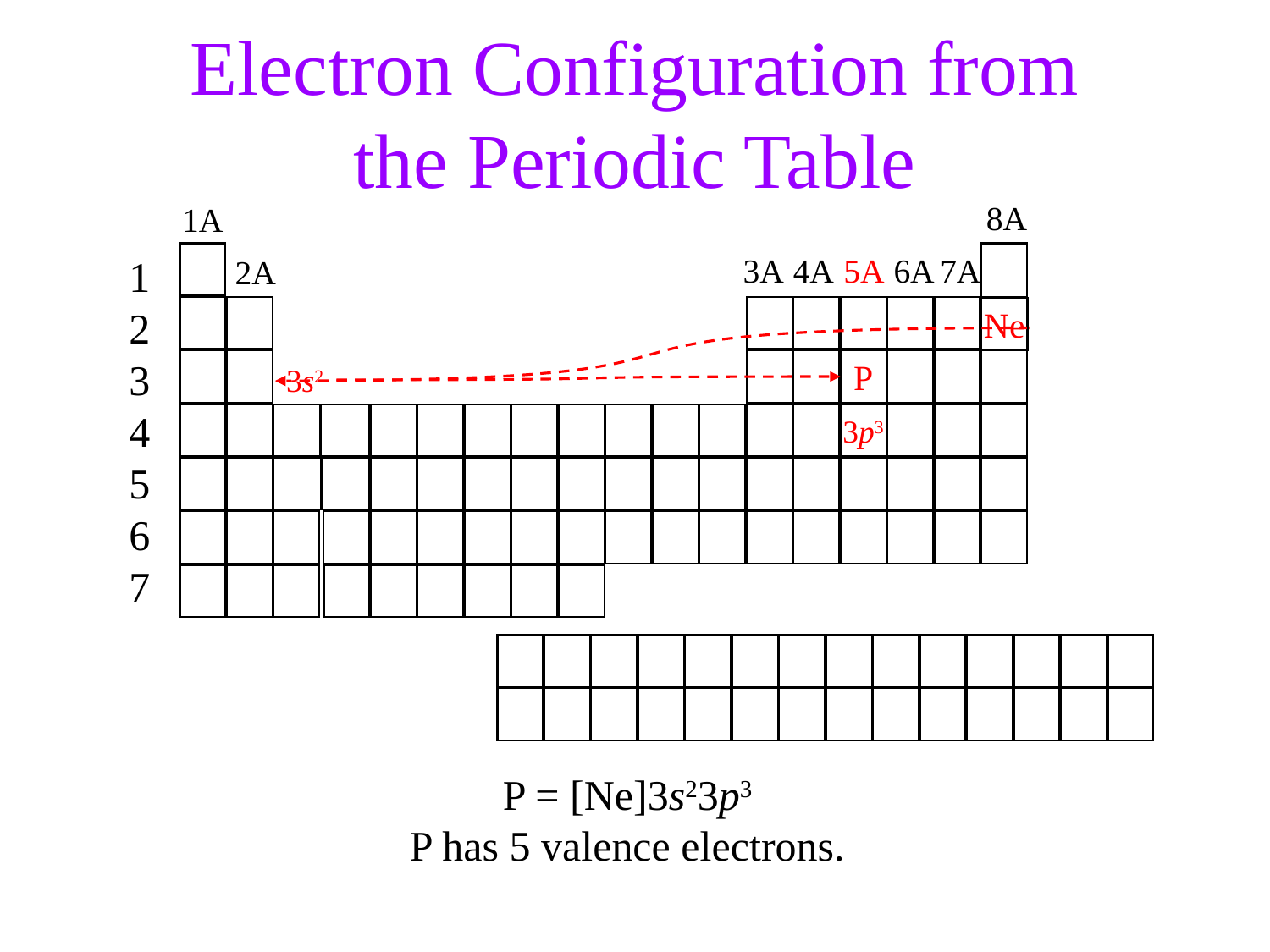

Electron Configuration from
the Periodic Table
8A
1A
1
2
3
4
5
6
7

3A
4A
5A
6A
7A

2A

Ne

P

3s2

3p3

P = [Ne]3s23p3
P has 5 valence electrons.